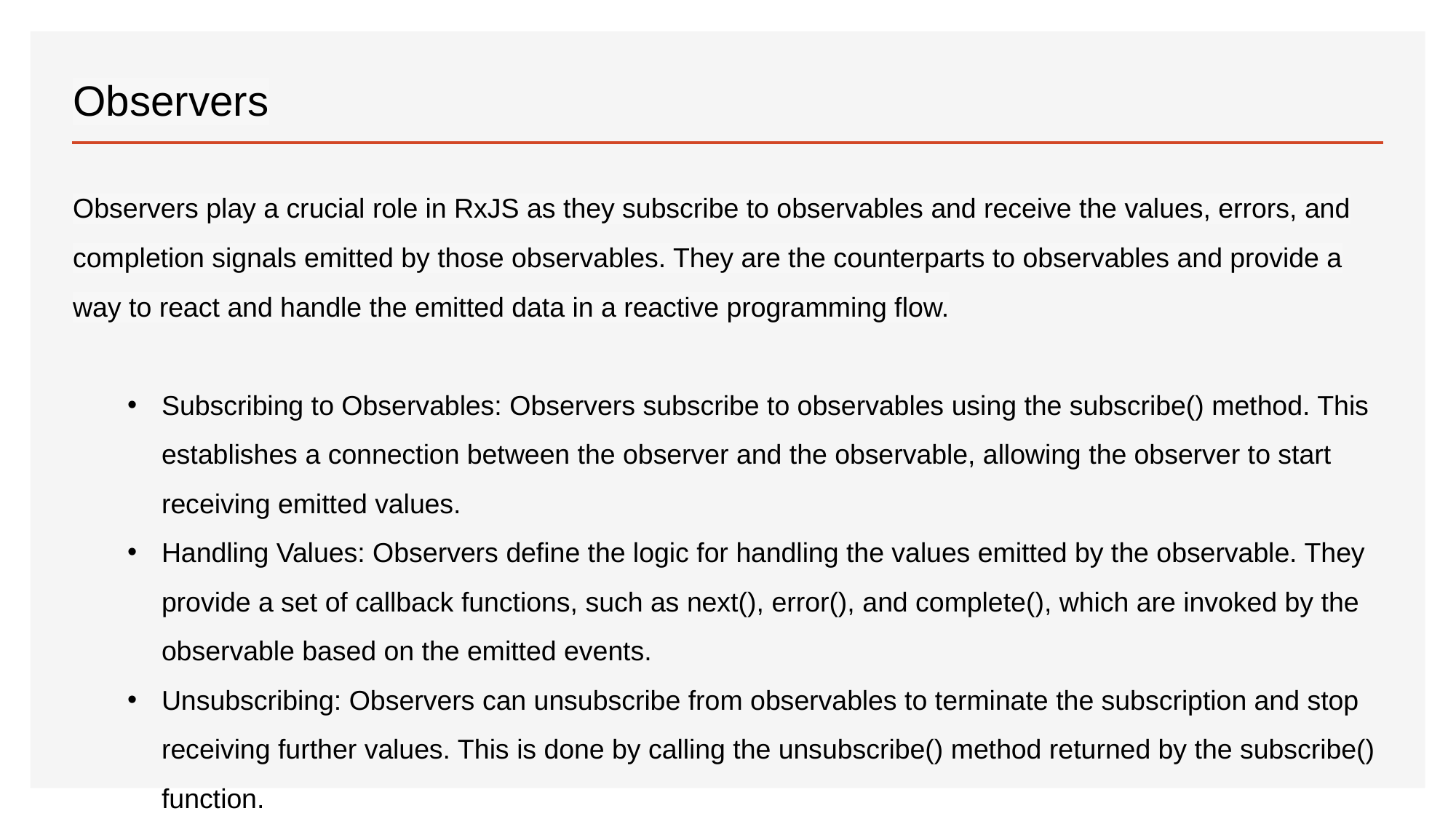

# Observers
Observers play a crucial role in RxJS as they subscribe to observables and receive the values, errors, and completion signals emitted by those observables. They are the counterparts to observables and provide a way to react and handle the emitted data in a reactive programming flow.

Subscribing to Observables: Observers subscribe to observables using the subscribe() method. This establishes a connection between the observer and the observable, allowing the observer to start receiving emitted values.
Handling Values: Observers define the logic for handling the values emitted by the observable. They provide a set of callback functions, such as next(), error(), and complete(), which are invoked by the observable based on the emitted events.
Unsubscribing: Observers can unsubscribe from observables to terminate the subscription and stop receiving further values. This is done by calling the unsubscribe() method returned by the subscribe() function.